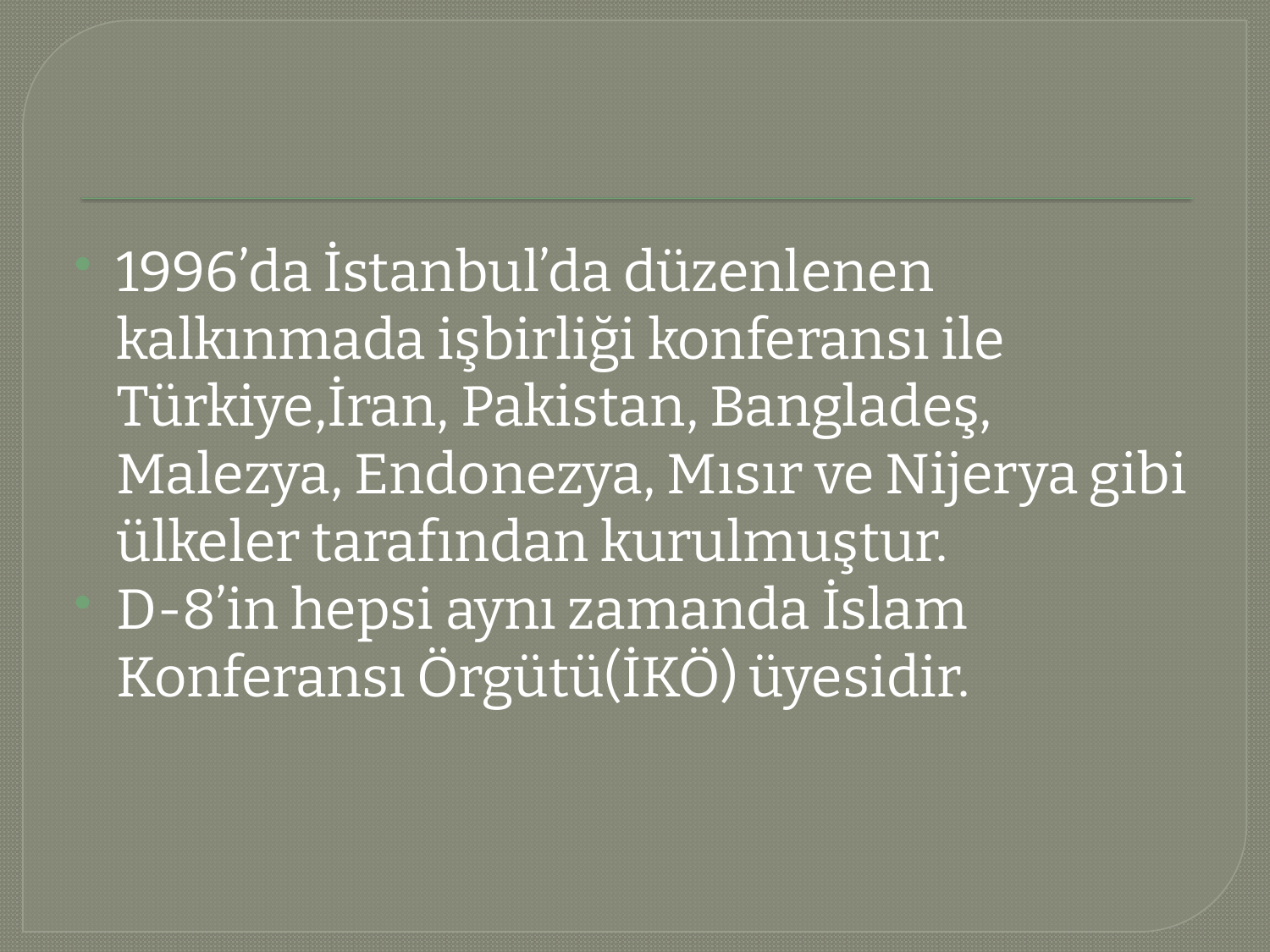

#
1996’da İstanbul’da düzenlenen kalkınmada işbirliği konferansı ile Türkiye,İran, Pakistan, Bangladeş, Malezya, Endonezya, Mısır ve Nijerya gibi ülkeler tarafından kurulmuştur.
D-8’in hepsi aynı zamanda İslam Konferansı Örgütü(İKÖ) üyesidir.